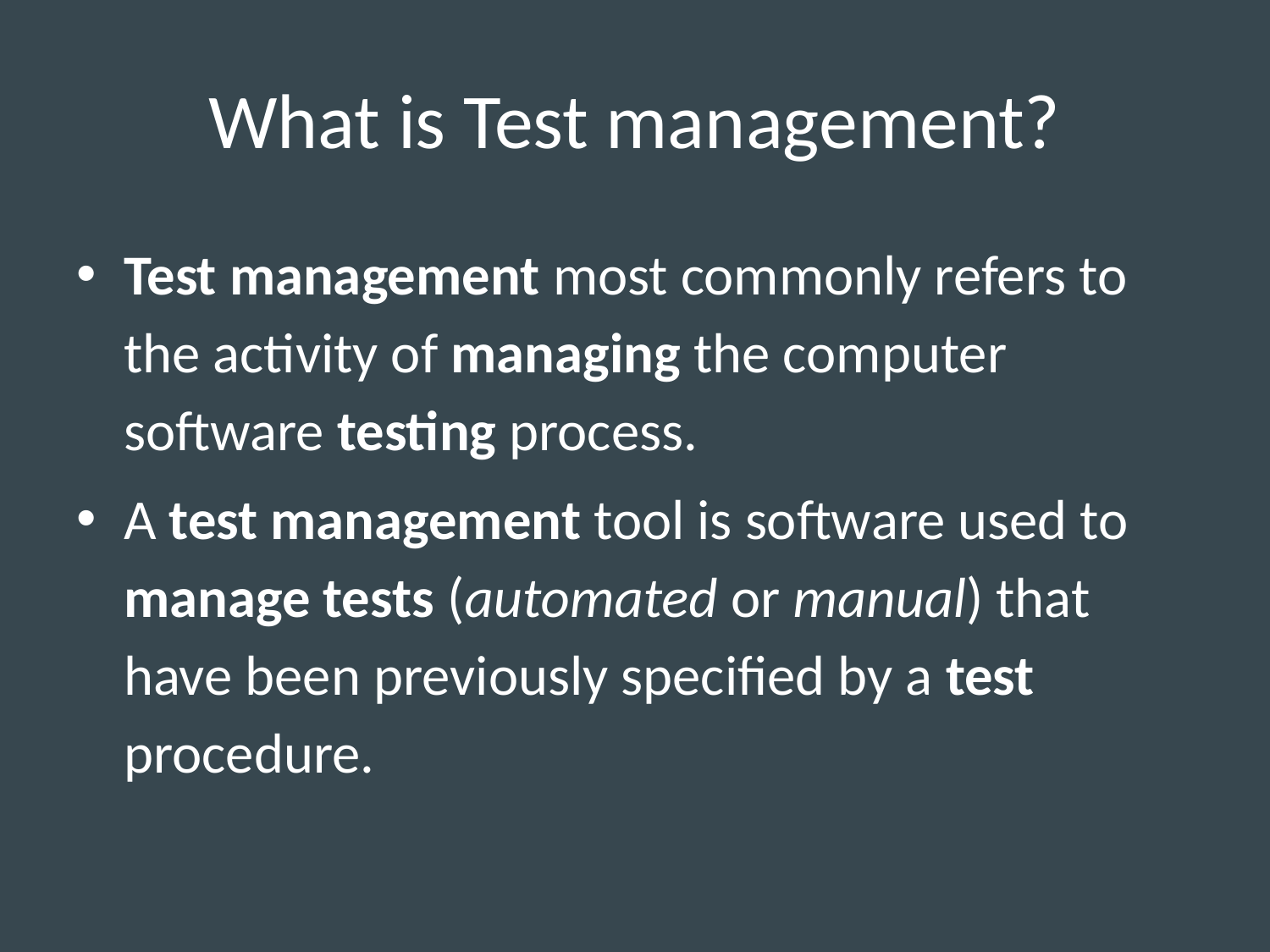

# What is Test management?
Test management most commonly refers to the activity of managing the computer software testing process.
A test management tool is software used to manage tests (automated or manual) that have been previously specified by a test procedure.